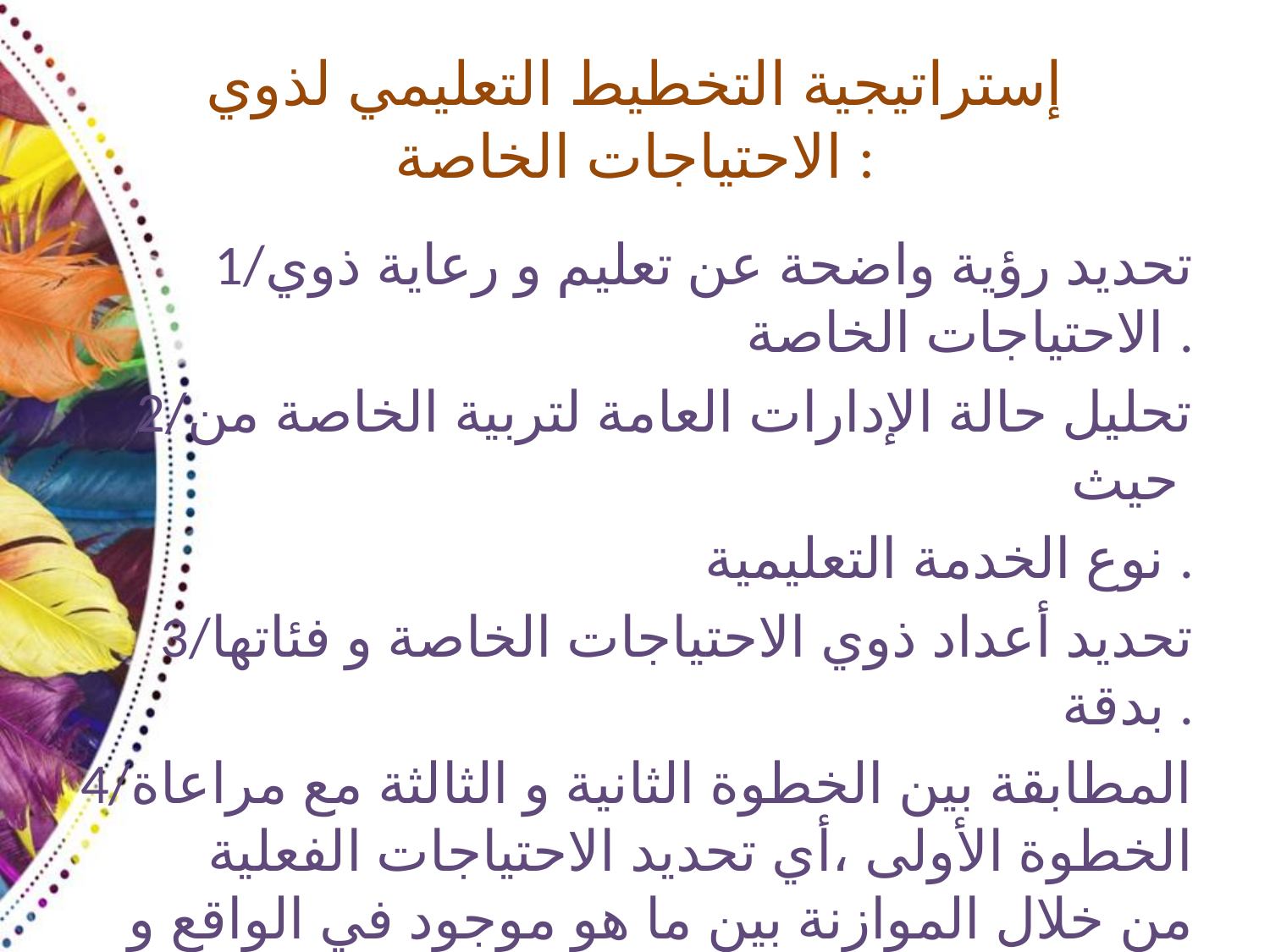

# إستراتيجية التخطيط التعليمي لذوي الاحتياجات الخاصة :
1/تحديد رؤية واضحة عن تعليم و رعاية ذوي الاحتياجات الخاصة .
2/تحليل حالة الإدارات العامة لتربية الخاصة من حيث
نوع الخدمة التعليمية .
3/تحديد أعداد ذوي الاحتياجات الخاصة و فئاتها بدقة .
4/المطابقة بين الخطوة الثانية و الثالثة مع مراعاة الخطوة الأولى ،أي تحديد الاحتياجات الفعلية من خلال الموازنة بين ما هو موجود في الواقع و ما هو مطلوب لتحقيق الاستيعاب الكامل لذوي الاحتياجات الخاصة